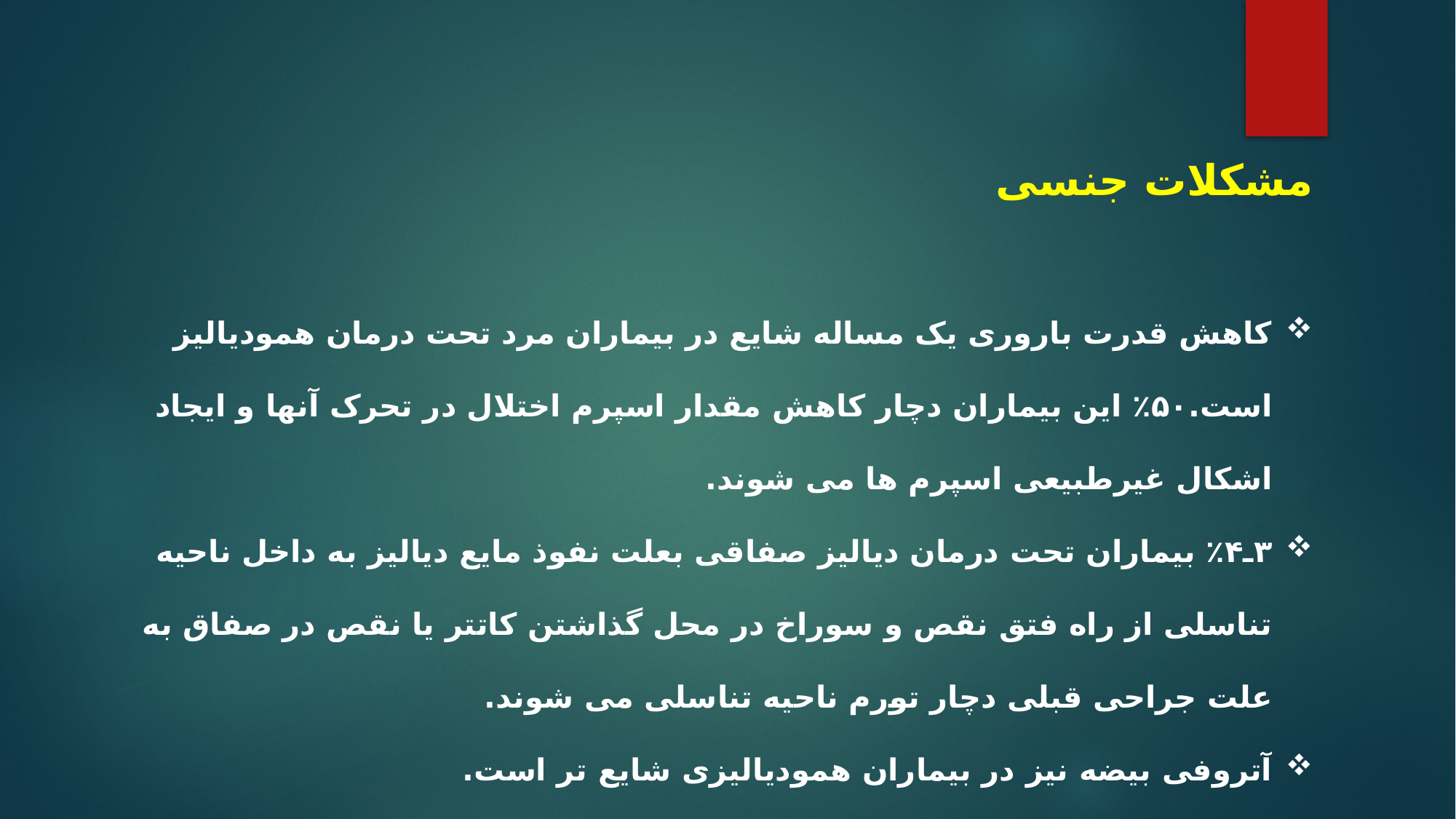

مشکلات جنسی

کاهش قدرت باروری یک مساله شایع در بیماران مرد تحت درمان همودیالیز است.۵۰٪ این بیماران دچار کاهش مقدار اسپرم اختلال در تحرک آنها و ایجاد اشکال غیرطبیعی اسپرم ها می شوند.
۳ـ۴٪ بیماران تحت درمان دیالیز صفاقی بعلت نفوذ مایع دیالیز به داخل ناحیه تناسلی از راه فتق نقص و سوراخ در محل گذاشتن کاتتر یا نقص در صفاق به علت جراحی قبلی دچار تورم ناحیه تناسلی می شوند.
آتروفی بیضه نیز در بیماران همودیالیزی شایع تر است.
پریاپیسم نیز از مشکلات دیگری است که علتش نامعلوم می باشد.